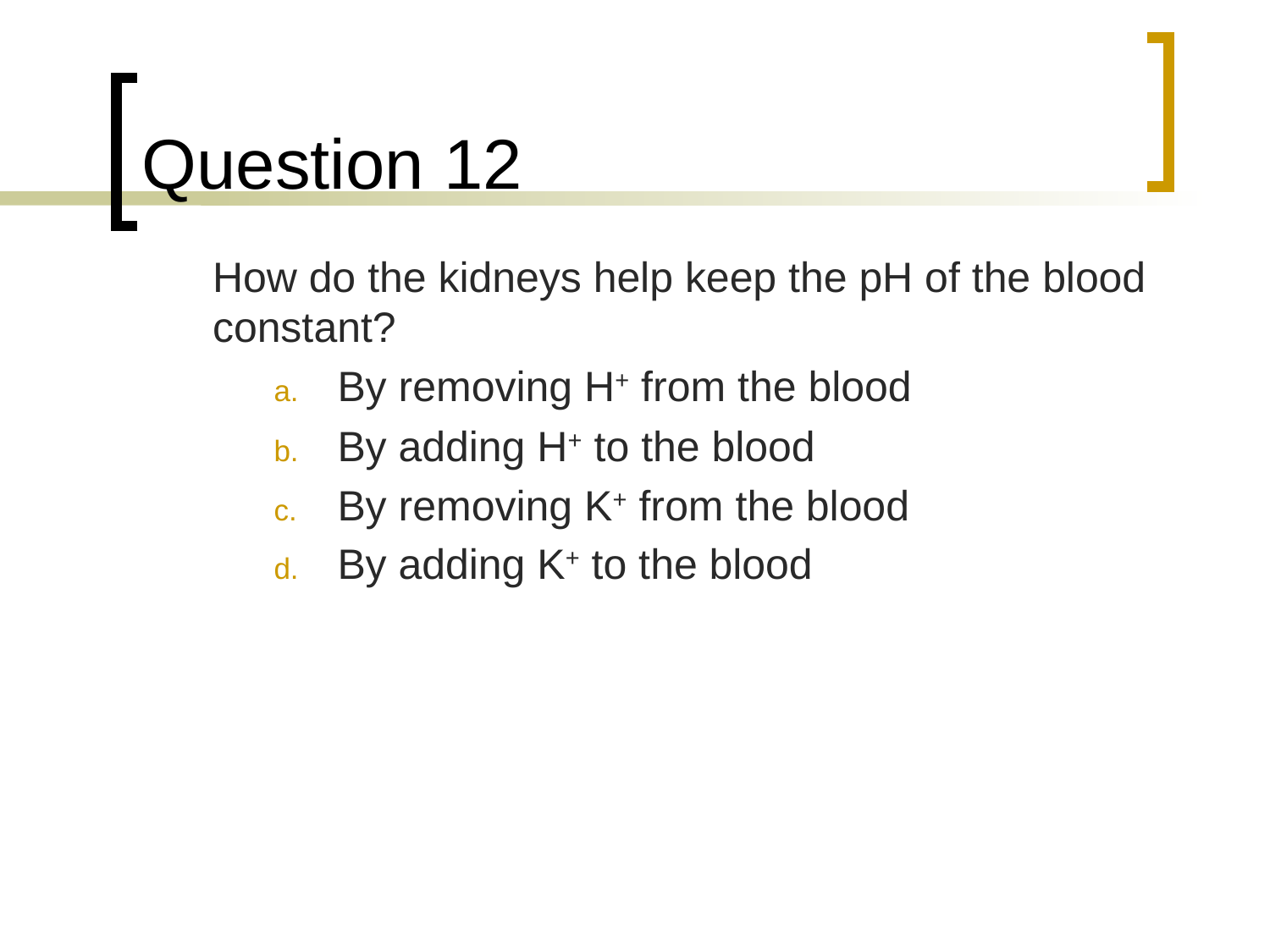

# Question 12
	How do the kidneys help keep the pH of the blood constant?
By removing H+ from the blood
By adding H+ to the blood
By removing K+ from the blood
By adding K+ to the blood